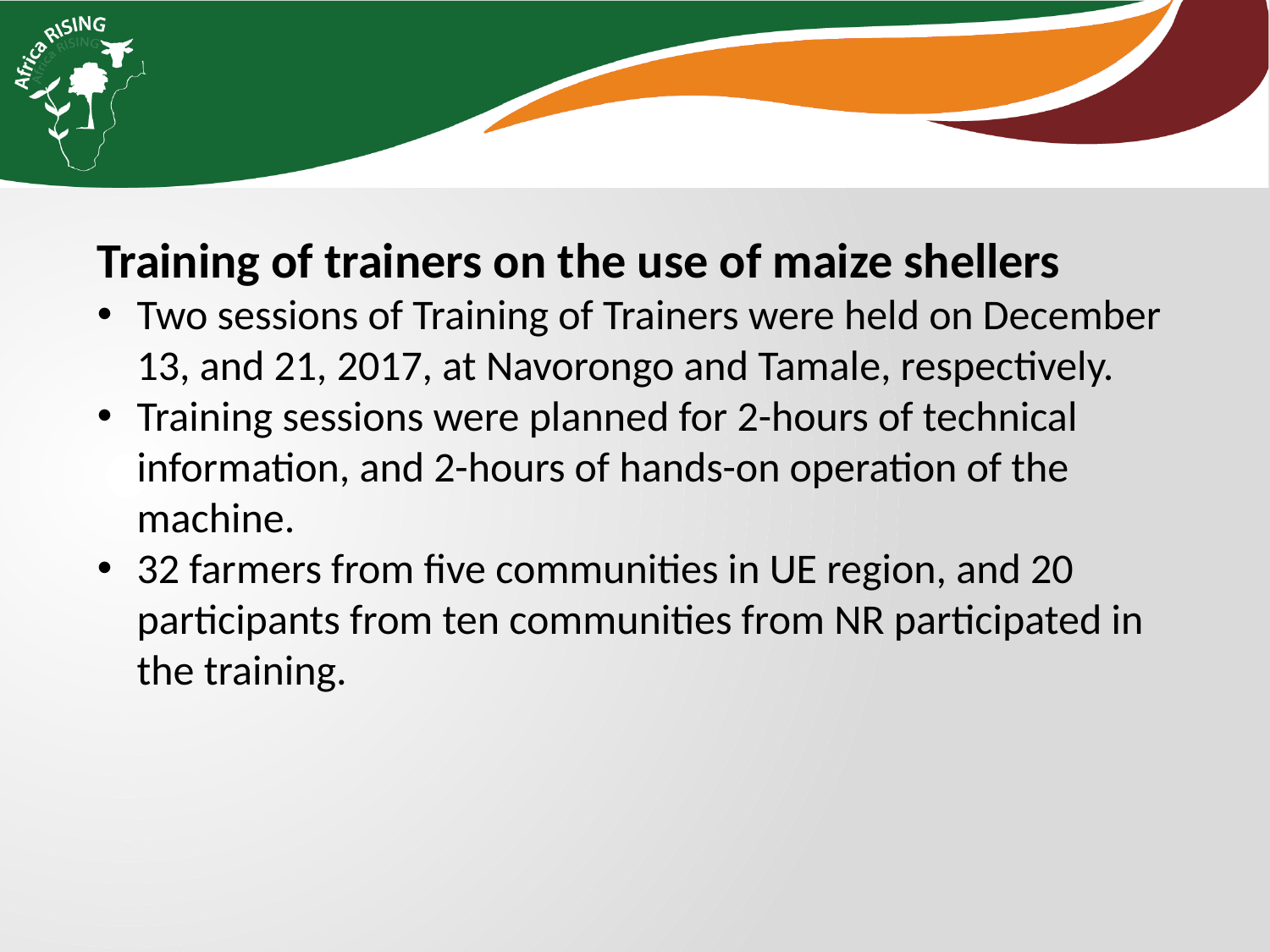

Training of trainers on the use of maize shellers
Two sessions of Training of Trainers were held on December 13, and 21, 2017, at Navorongo and Tamale, respectively.
Training sessions were planned for 2-hours of technical information, and 2-hours of hands-on operation of the machine.
32 farmers from five communities in UE region, and 20 participants from ten communities from NR participated in the training.